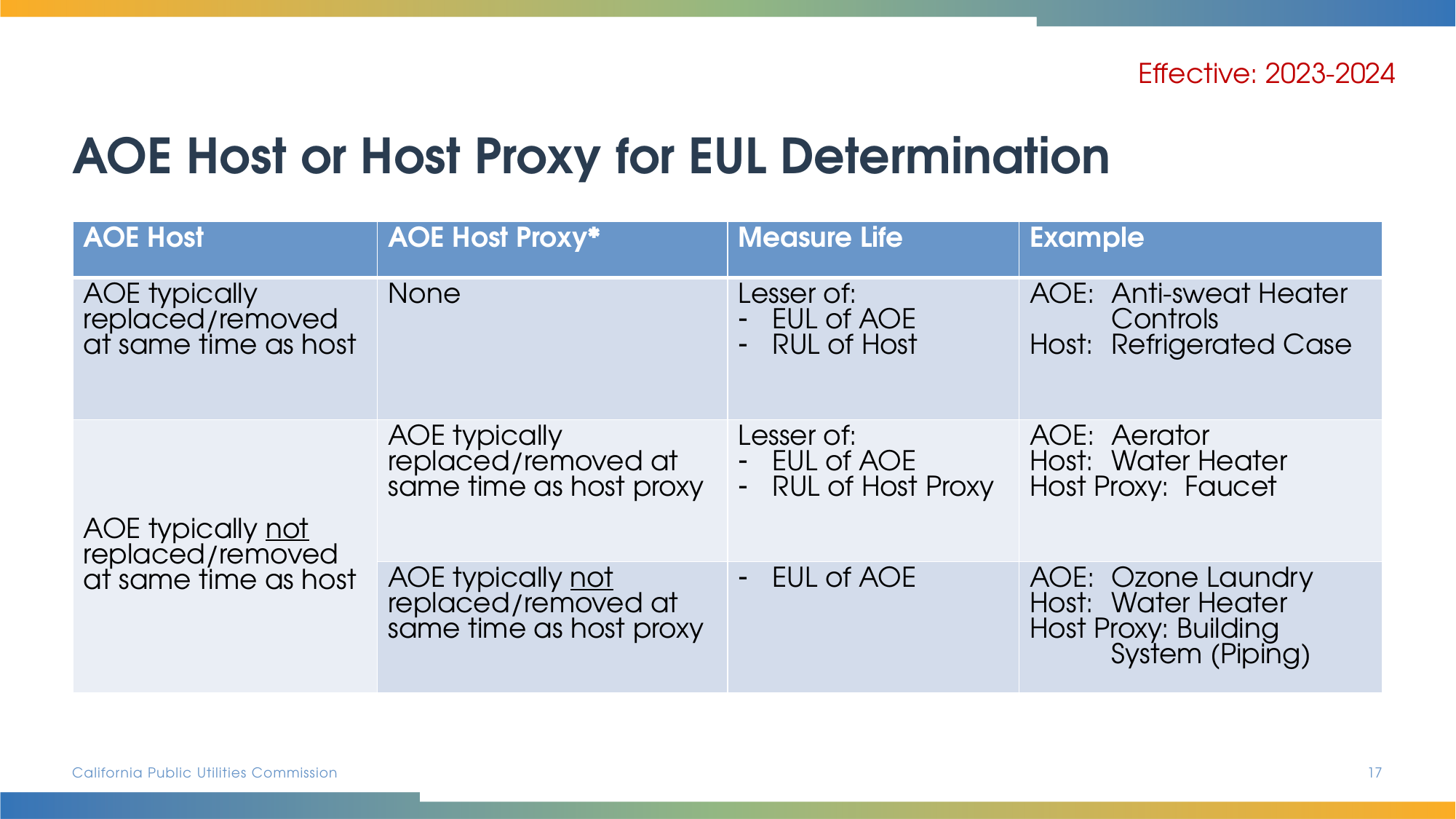

# AOE Host or Host Proxy for EUL Determination
Effective: 2023-2024
| AOE Host | AOE Host Proxy\* | Measure Life | Example |
| --- | --- | --- | --- |
| AOE typically replaced/removed at same time as host | None | Lesser of: EUL of AOE RUL of Host | AOE: Anti-sweat Heater Controls Host: Refrigerated Case |
| AOE typically not replaced/removed at same time as host | AOE typically replaced/removed at same time as host proxy | Lesser of: EUL of AOE RUL of Host Proxy | AOE: Aerator Host: Water Heater Host Proxy: Faucet |
|  | AOE typically not replaced/removed at same time as host proxy | EUL of AOE | AOE: Ozone Laundry Host: Water Heater Host Proxy: Building System (Piping) |
17